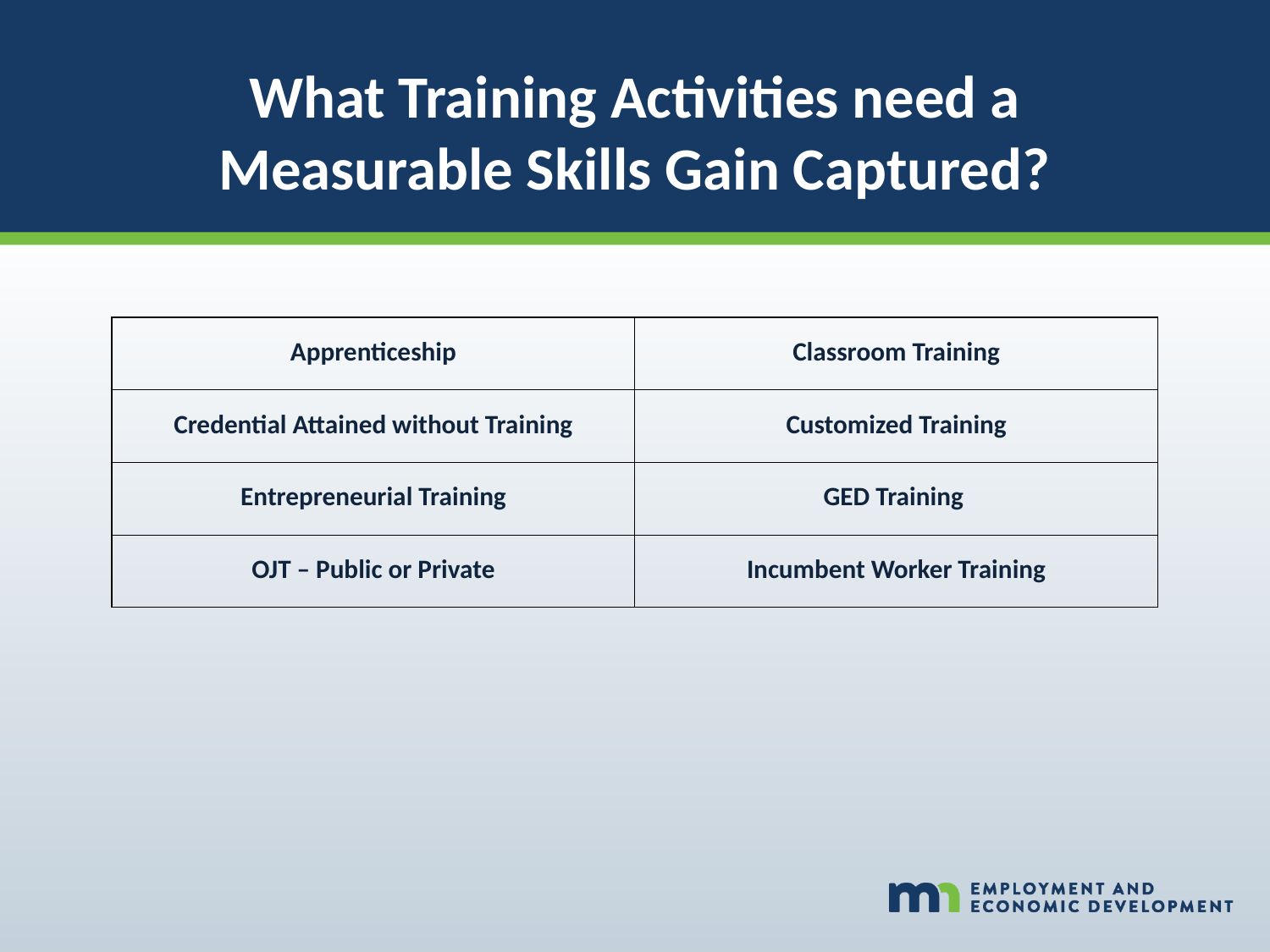

What Training Activities need a
Measurable Skills Gain Captured?
| Apprenticeship | Classroom Training |
| --- | --- |
| Credential Attained without Training | Customized Training |
| Entrepreneurial Training | GED Training |
| OJT – Public or Private | Incumbent Worker Training |